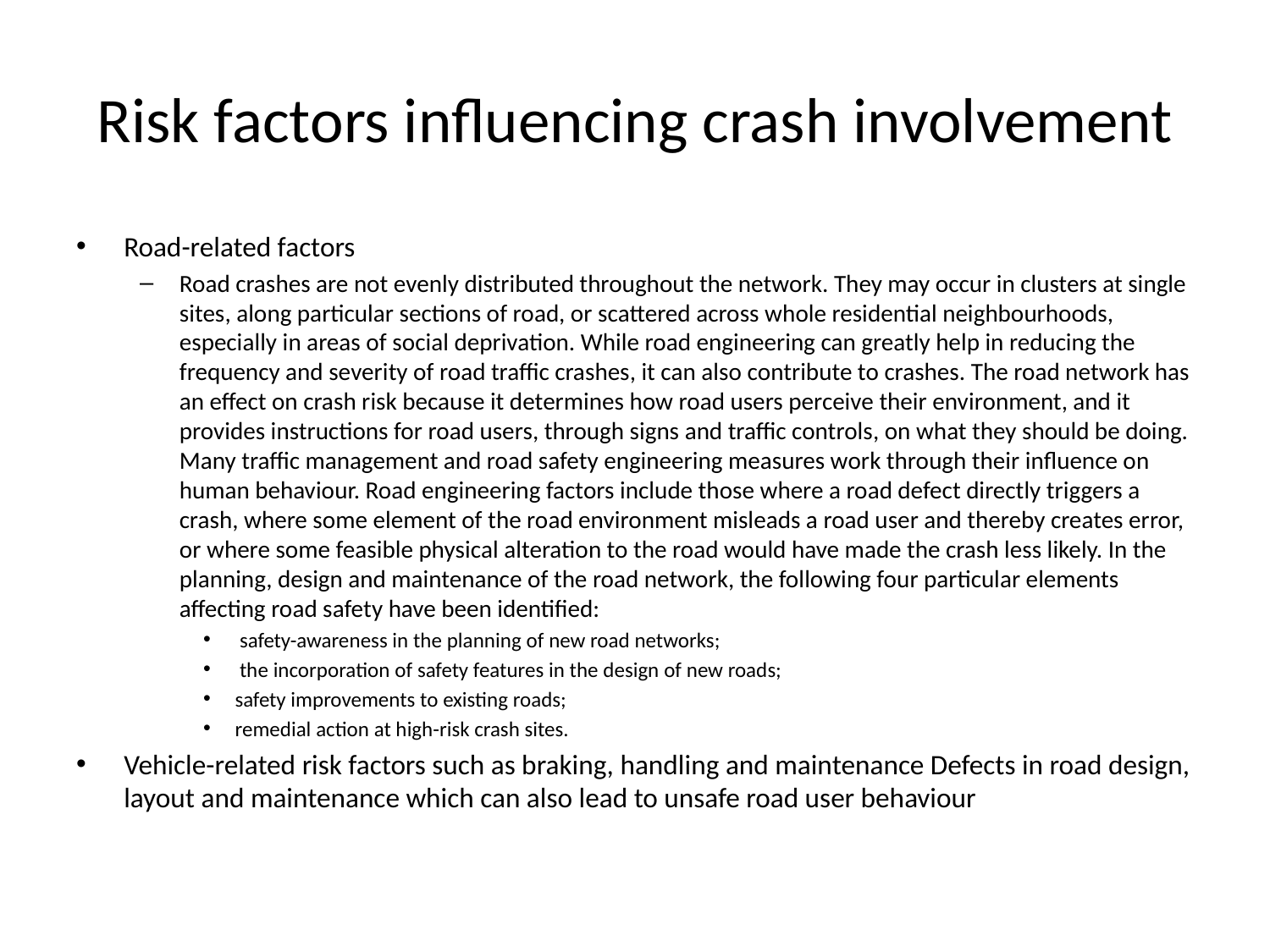

# Risk factors influencing crash involvement
Road-related factors
Road crashes are not evenly distributed throughout the network. They may occur in clusters at single sites, along particular sections of road, or scattered across whole residential neighbourhoods, especially in areas of social deprivation. While road engineering can greatly help in reducing the frequency and severity of road traffic crashes, it can also contribute to crashes. The road network has an effect on crash risk because it determines how road users perceive their environment, and it provides instructions for road users, through signs and traffic controls, on what they should be doing. Many traffic management and road safety engineering measures work through their influence on human behaviour. Road engineering factors include those where a road defect directly triggers a crash, where some element of the road environment misleads a road user and thereby creates error, or where some feasible physical alteration to the road would have made the crash less likely. In the planning, design and maintenance of the road network, the following four particular elements affecting road safety have been identified:
 safety-awareness in the planning of new road networks;
 the incorporation of safety features in the design of new roads;
safety improvements to existing roads;
remedial action at high-risk crash sites.
Vehicle-related risk factors such as braking, handling and maintenance Defects in road design, layout and maintenance which can also lead to unsafe road user behaviour